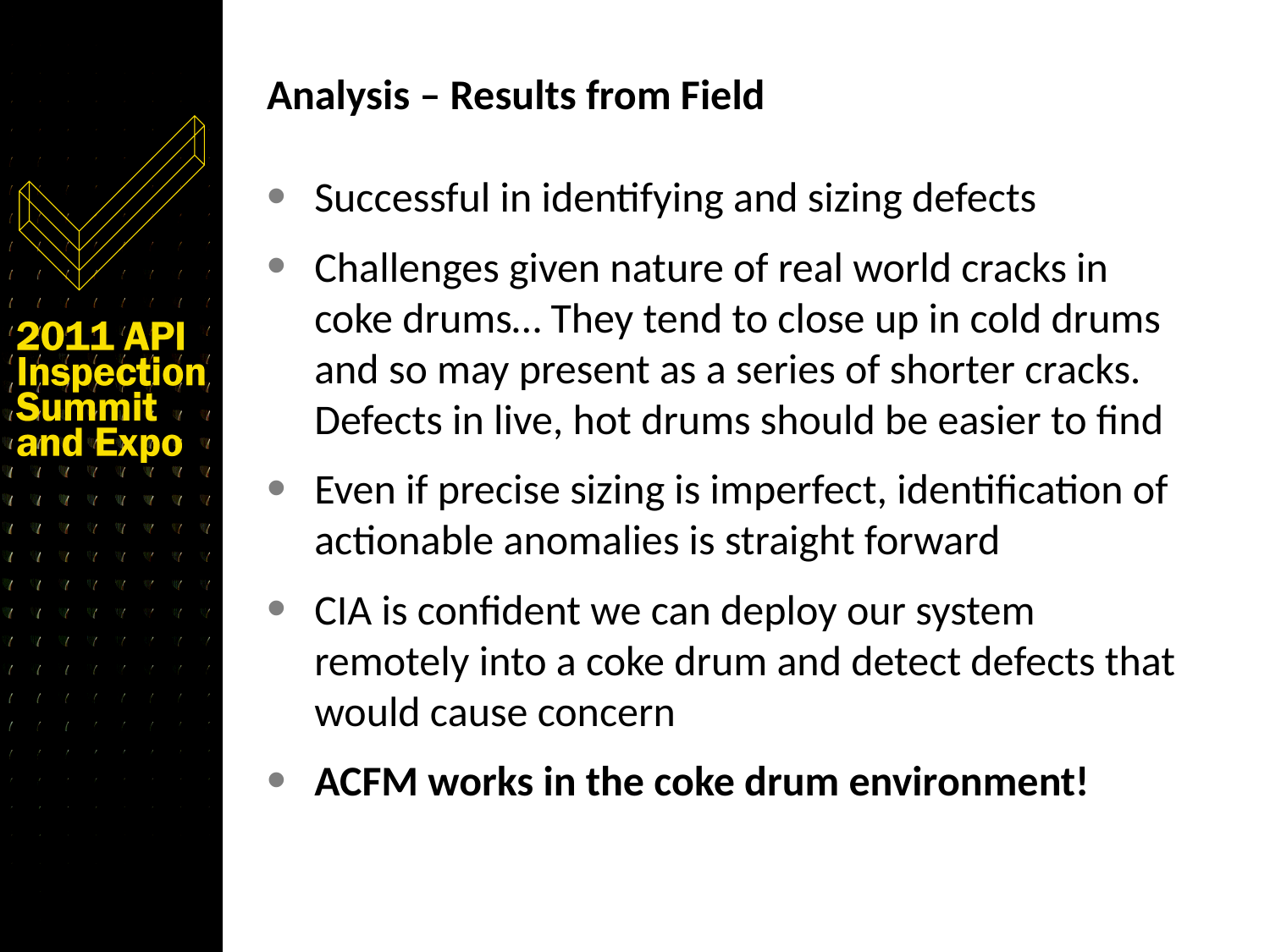

# Analysis – Results from Field
Successful in identifying and sizing defects
Challenges given nature of real world cracks in coke drums… They tend to close up in cold drums and so may present as a series of shorter cracks. Defects in live, hot drums should be easier to find
Even if precise sizing is imperfect, identification of actionable anomalies is straight forward
CIA is confident we can deploy our system remotely into a coke drum and detect defects that would cause concern
ACFM works in the coke drum environment!